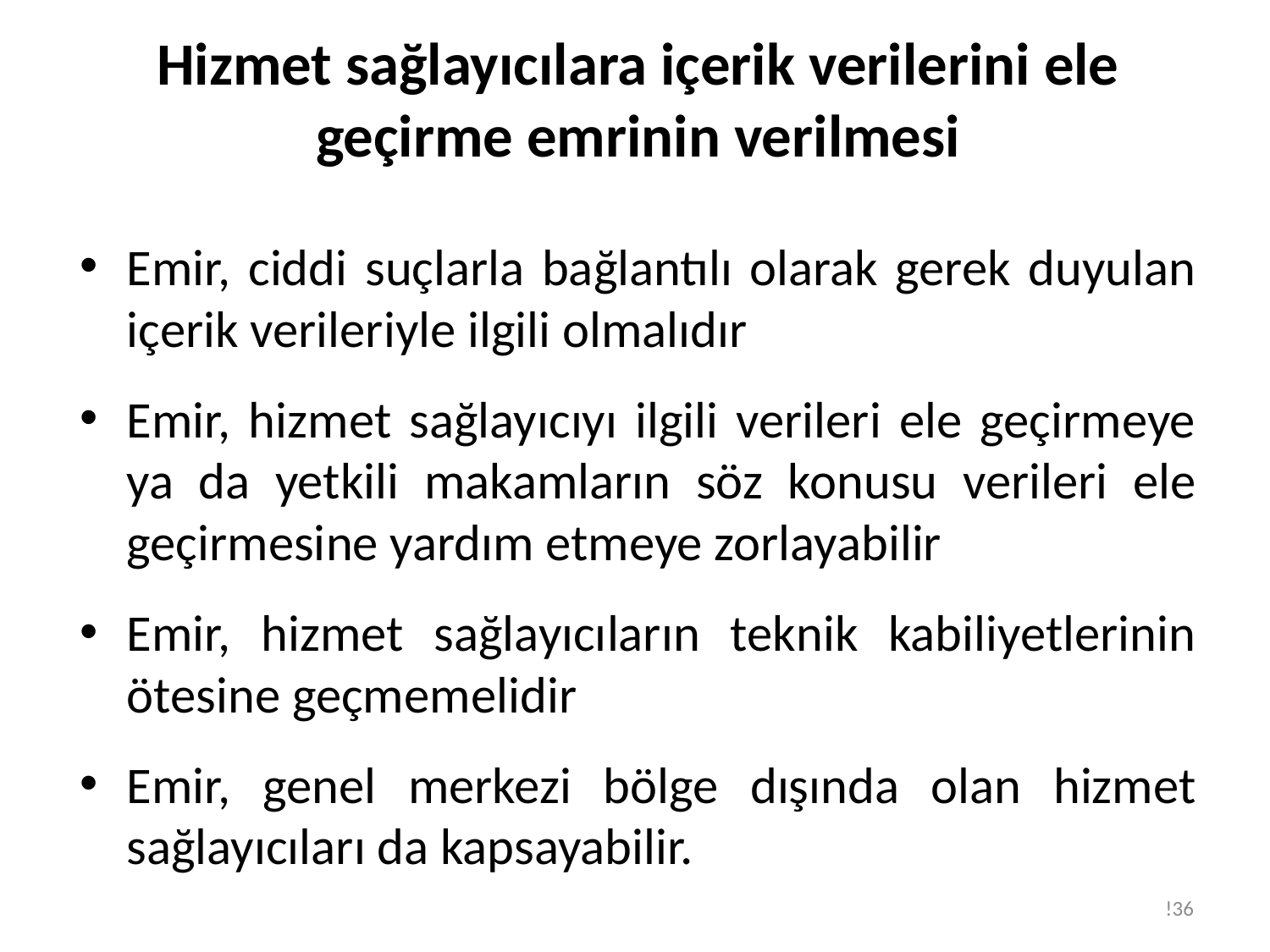

# Hizmet sağlayıcılara içerik verilerini ele geçirme emrinin verilmesi
Emir, ciddi suçlarla bağlantılı olarak gerek duyulan içerik verileriyle ilgili olmalıdır
Emir, hizmet sağlayıcıyı ilgili verileri ele geçirmeye ya da yetkili makamların söz konusu verileri ele geçirmesine yardım etmeye zorlayabilir
Emir, hizmet sağlayıcıların teknik kabiliyetlerinin ötesine geçmemelidir
Emir, genel merkezi bölge dışında olan hizmet sağlayıcıları da kapsayabilir.
!36